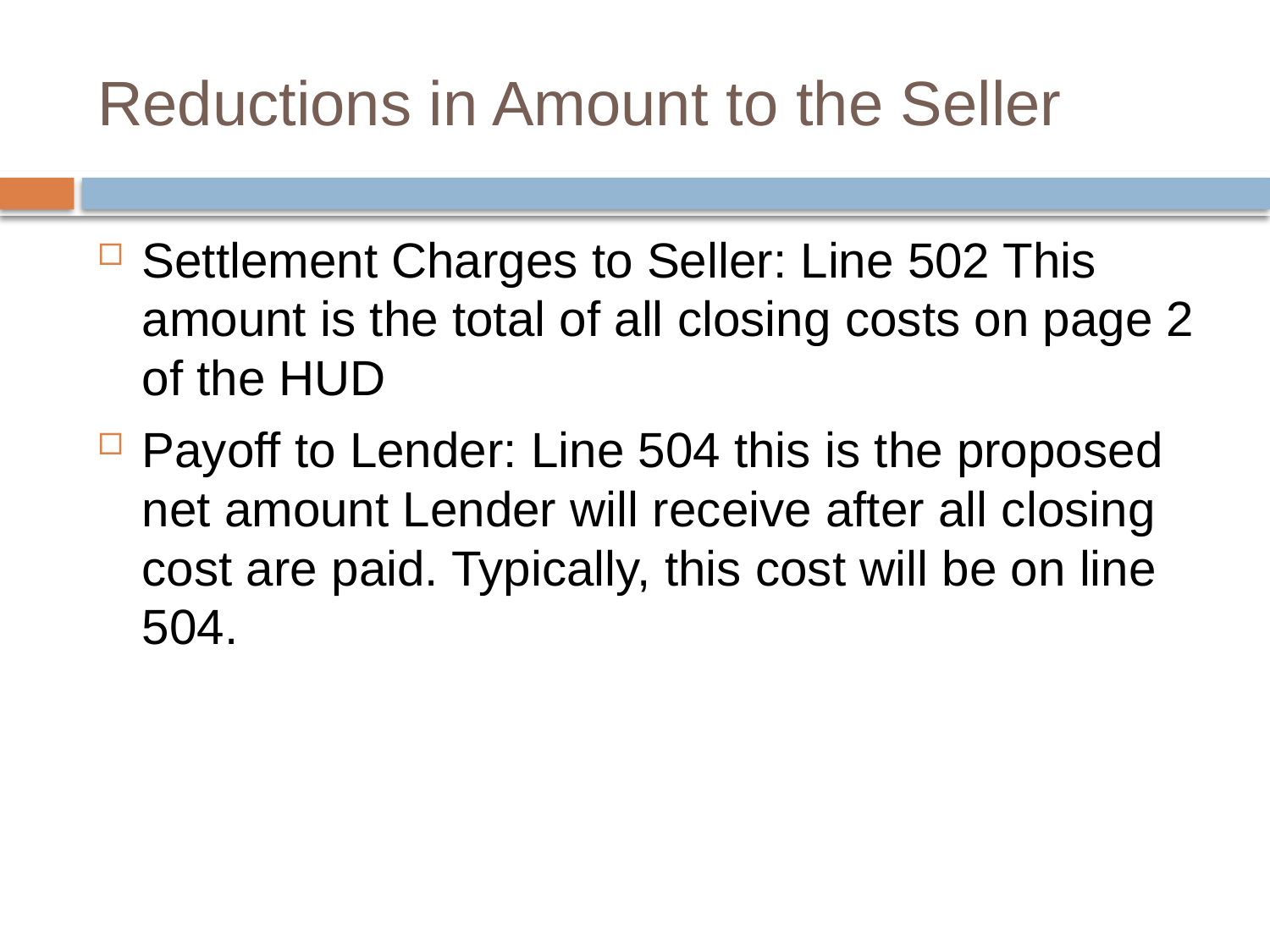

# Reductions in Amount to the Seller
Settlement Charges to Seller: Line 502 This amount is the total of all closing costs on page 2 of the HUD
Payoff to Lender: Line 504 this is the proposed net amount Lender will receive after all closing cost are paid. Typically, this cost will be on line 504.